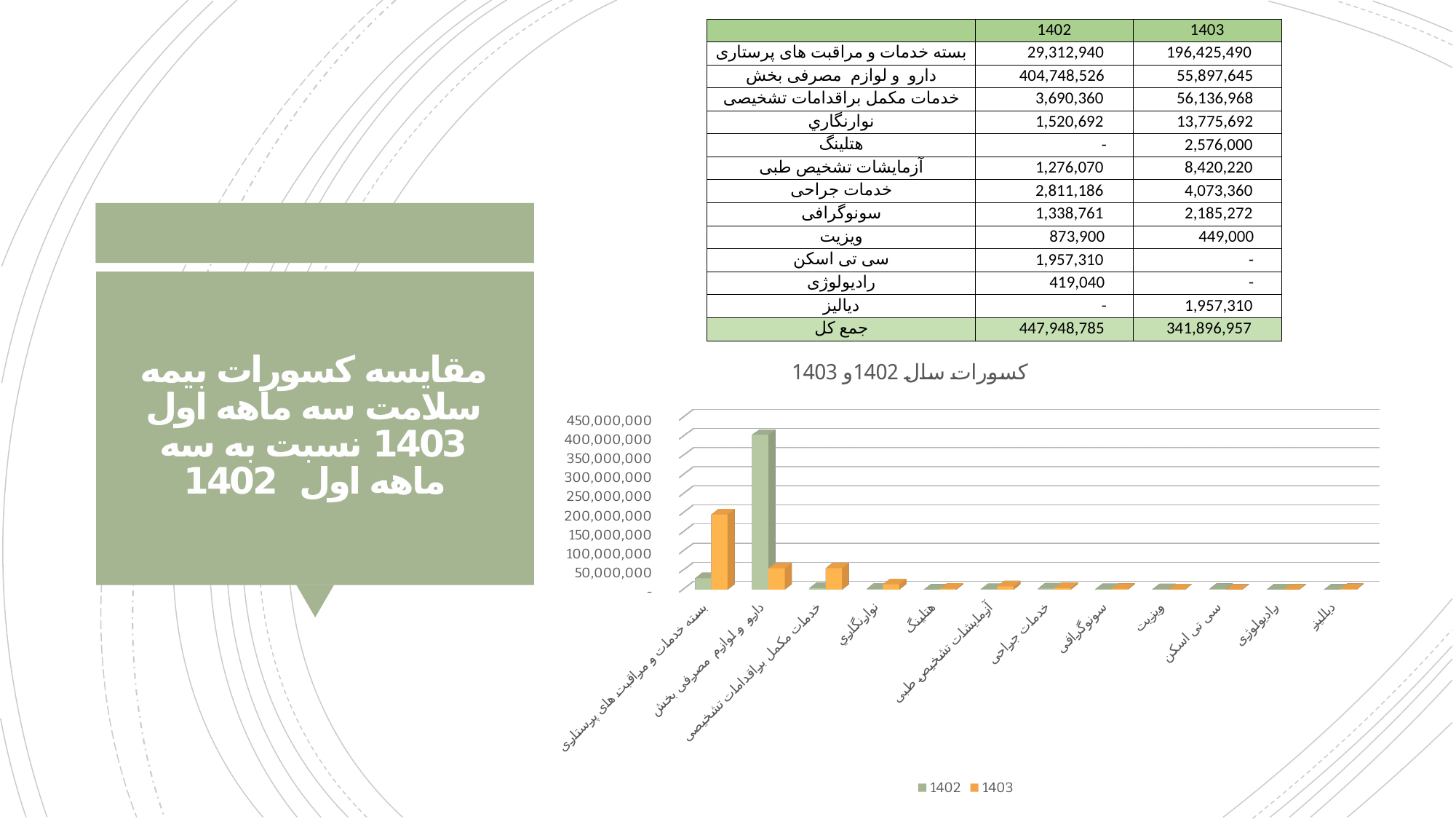

|  | 1402 | 1403 |
| --- | --- | --- |
| بسته خدمات و مراقبت های پرستاری | 29,312,940 | 196,425,490 |
| دارو و لوازم مصرفی بخش | 404,748,526 | 55,897,645 |
| خدمات مکمل براقدامات تشخیصی | 3,690,360 | 56,136,968 |
| نوارنگاري | 1,520,692 | 13,775,692 |
| هتلینگ | - | 2,576,000 |
| آزمایشات تشخیص طبی | 1,276,070 | 8,420,220 |
| خدمات جراحی | 2,811,186 | 4,073,360 |
| سونوگرافی | 1,338,761 | 2,185,272 |
| ویزیت | 873,900 | 449,000 |
| سی تی اسکن | 1,957,310 | - |
| رادیولوژی | 419,040 | - |
| دیالیز | - | 1,957,310 |
| جمع کل | 447,948,785 | 341,896,957 |
# مقایسه کسورات بیمه سلامت سه ماهه اول 1403 نسبت به سه ماهه اول  1402

[unsupported chart]